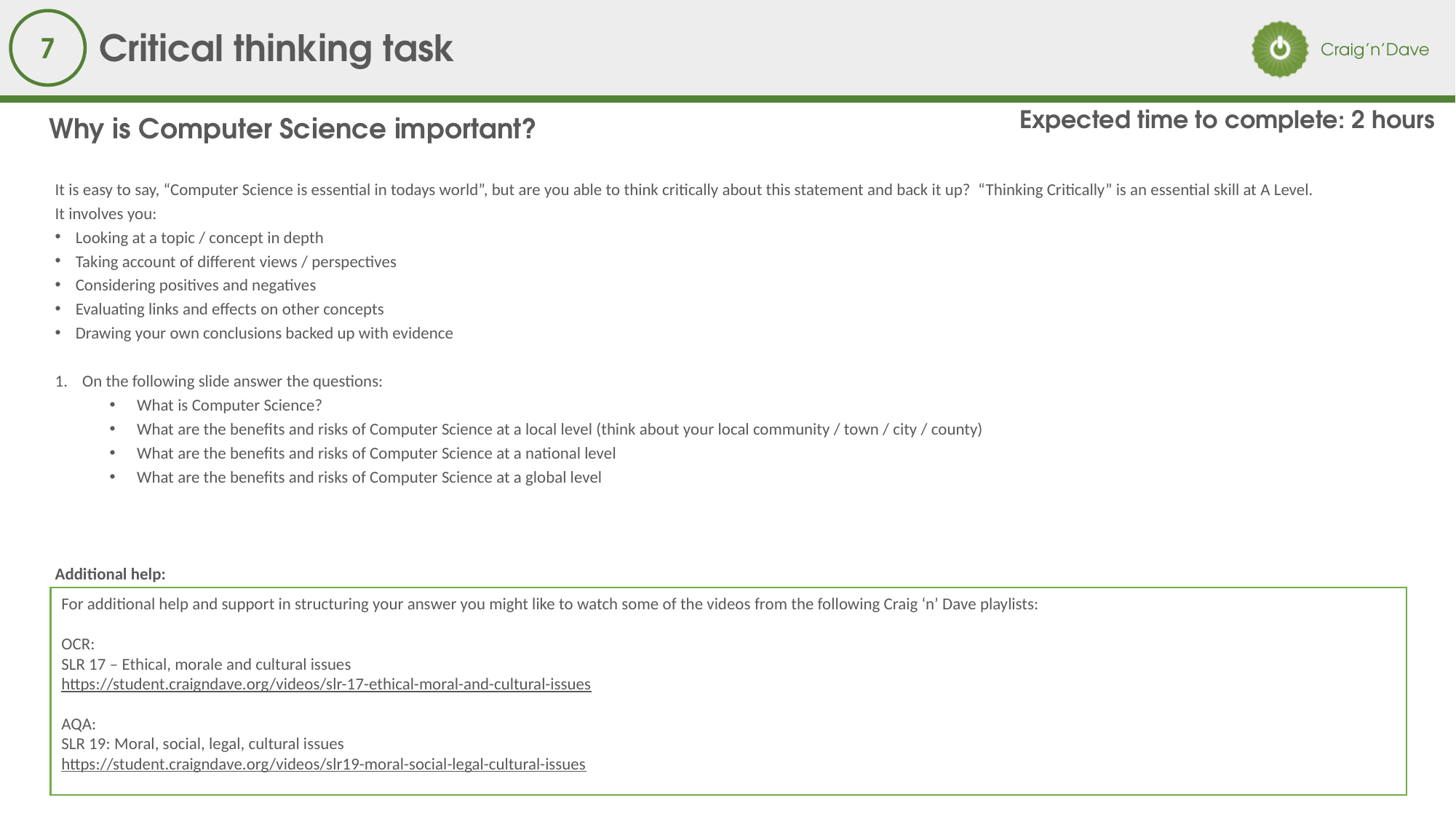

Critical thinking task
7
Expected time to complete: 2 hours
Why is Computer Science important?
It is easy to say, “Computer Science is essential in todays world”, but are you able to think critically about this statement and back it up?  “Thinking Critically” is an essential skill at A Level.
It involves you:
Looking at a topic / concept in depth
Taking account of different views / perspectives
Considering positives and negatives
Evaluating links and effects on other concepts
Drawing your own conclusions backed up with evidence

On the following slide answer the questions:
What is Computer Science?
What are the benefits and risks of Computer Science at a local level (think about your local community / town / city / county)
What are the benefits and risks of Computer Science at a national level
What are the benefits and risks of Computer Science at a global level

Additional help:
For additional help and support in structuring your answer you might like to watch some of the videos from the following Craig ‘n’ Dave playlists:

OCR:
SLR 17 – Ethical, morale and cultural issues
https://student.craigndave.org/videos/slr-17-ethical-moral-and-cultural-issues

AQA:
SLR 19: Moral, social, legal, cultural issues
https://student.craigndave.org/videos/slr19-moral-social-legal-cultural-issues